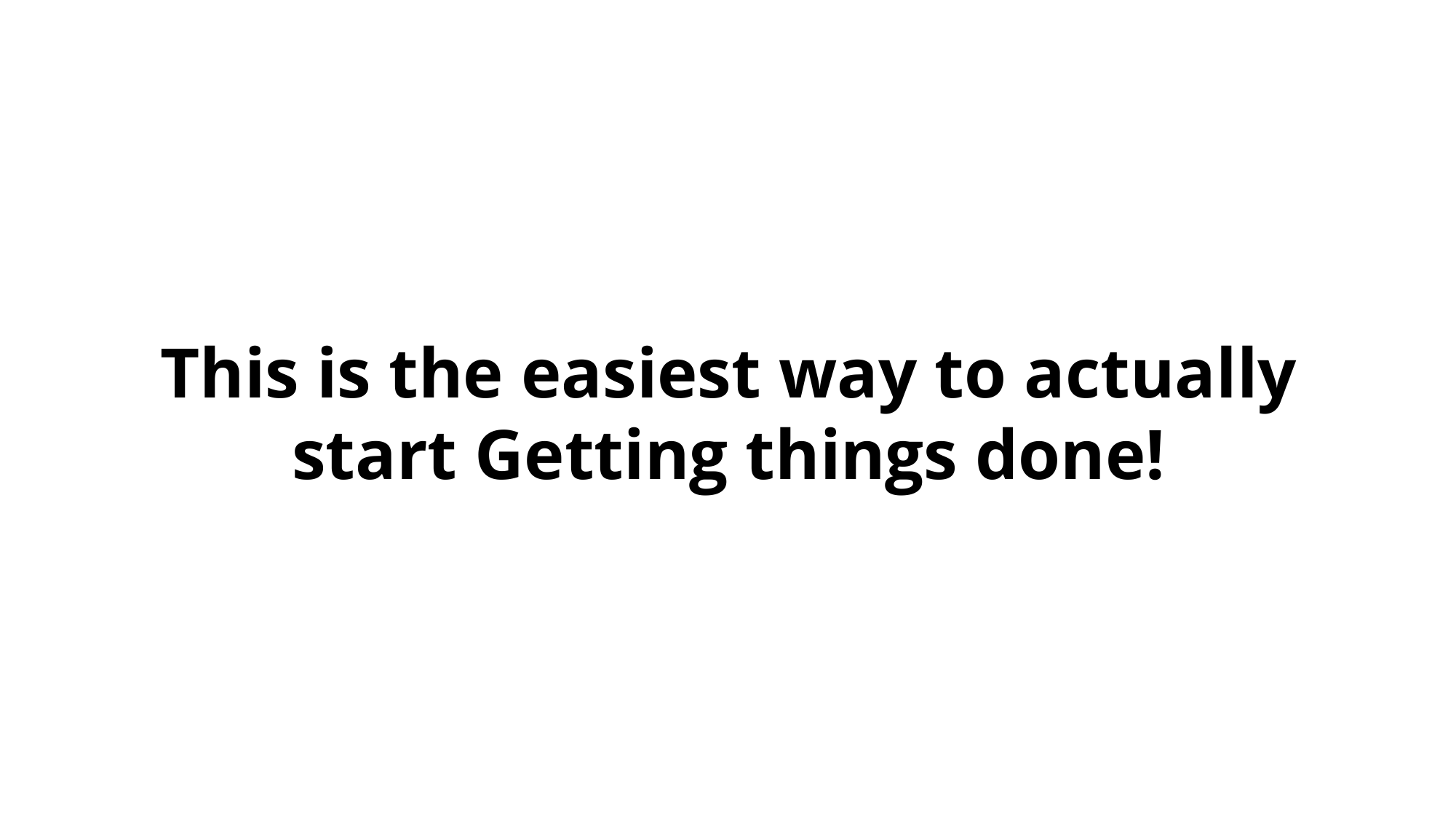

This is the easiest way to actually start Getting things done!